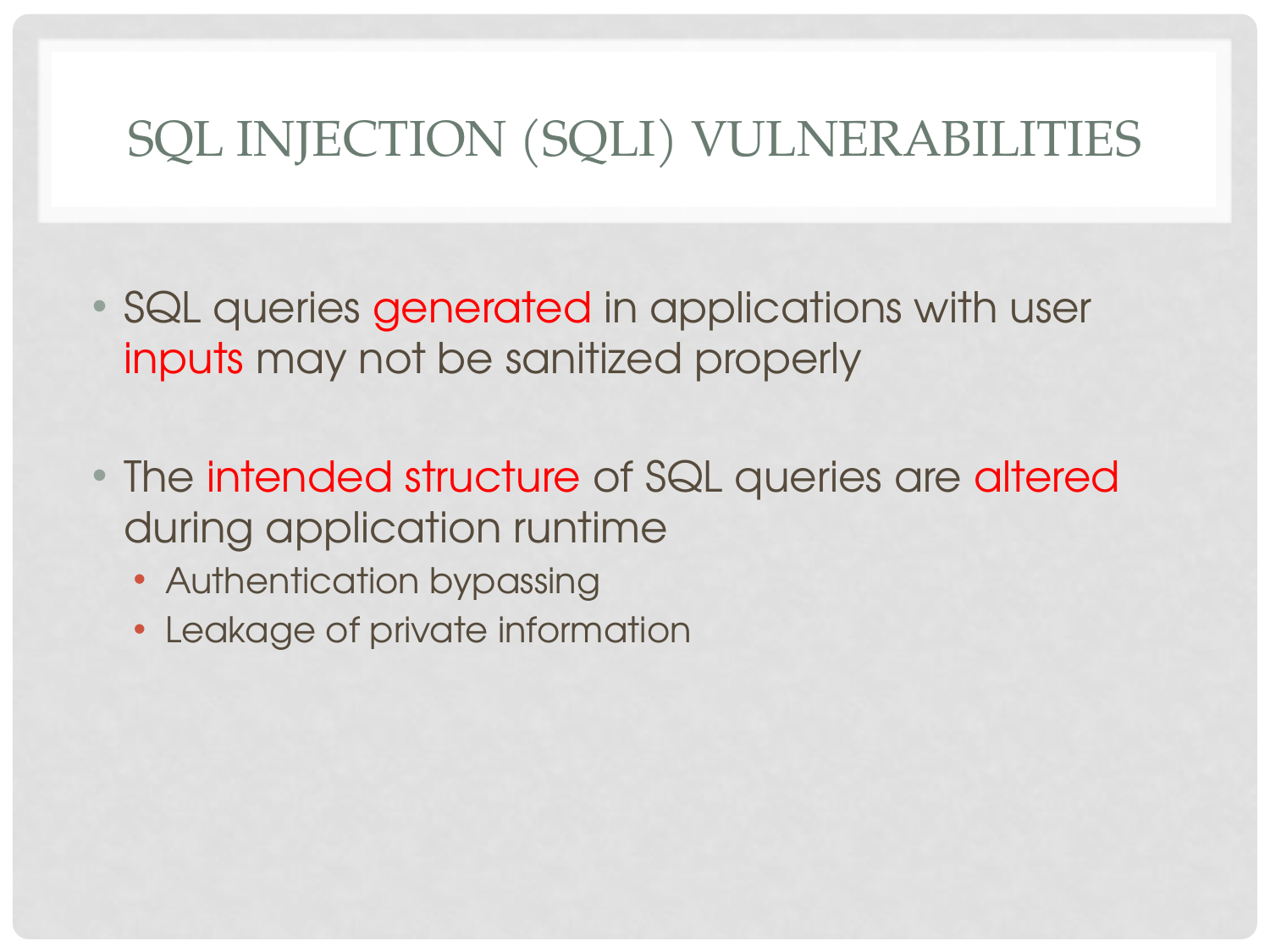

# SQL Injection (SQLI) vulnerabilities
SQL queries generated in applications with user inputs may not be sanitized properly

The intended structure of SQL queries are altered during application runtime
Authentication bypassing
Leakage of private information